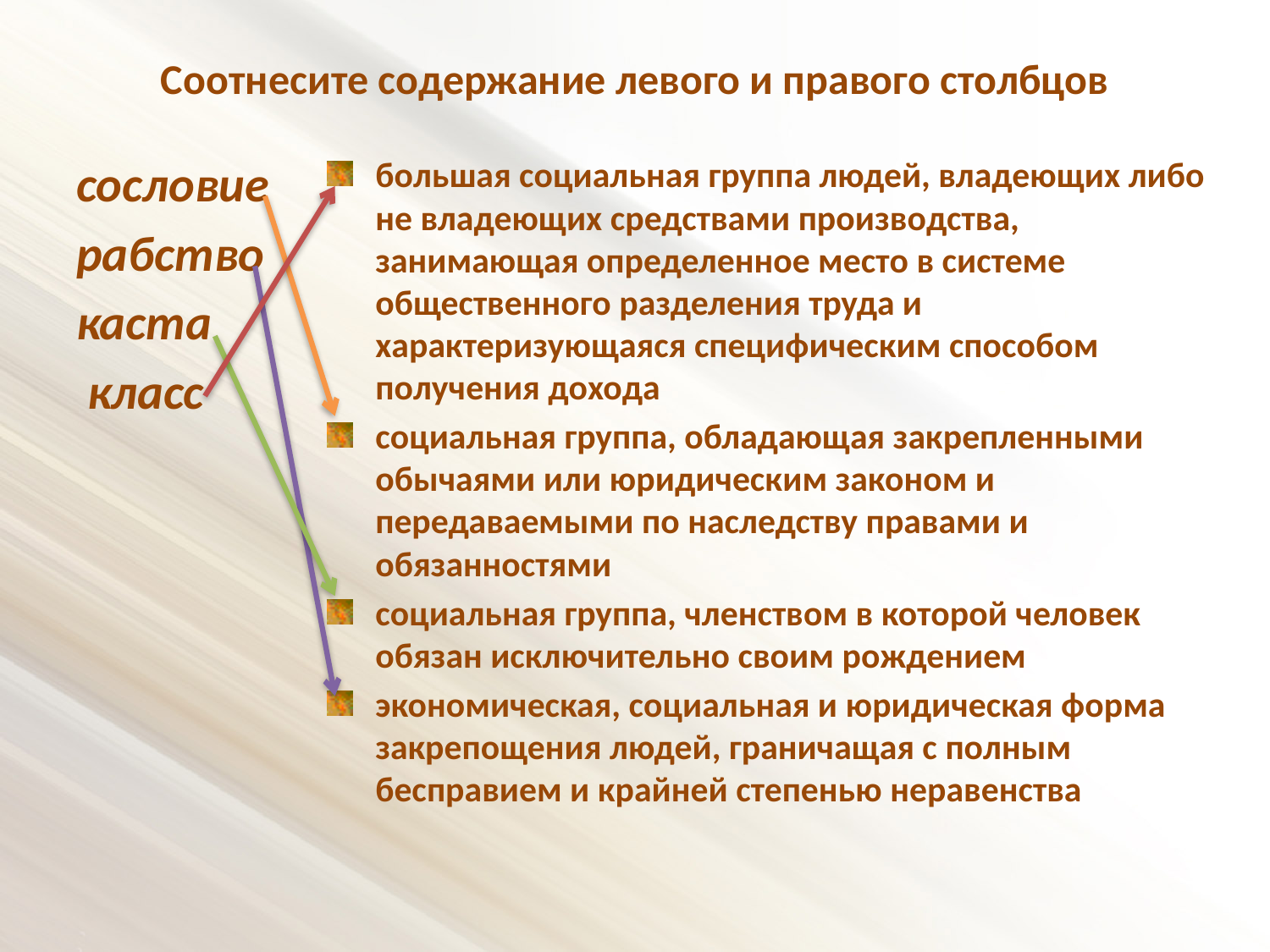

# Соотнесите содержание левого и правого столбцов
сословие
рабство
каста
 класс

большая социальная группа людей, владеющих либо не владеющих средствами производства, занимающая определенное место в системе общественного разделения труда и характеризующаяся специфическим способом получения дохода
социальная группа, обладающая закрепленными обычаями или юридическим законом и передаваемыми по наследству правами и обязанностями
социальная группа, членством в которой человек обязан исключительно своим рождением
экономическая, социальная и юридическая форма закрепощения людей, граничащая с полным бесправием и крайней степенью неравенства